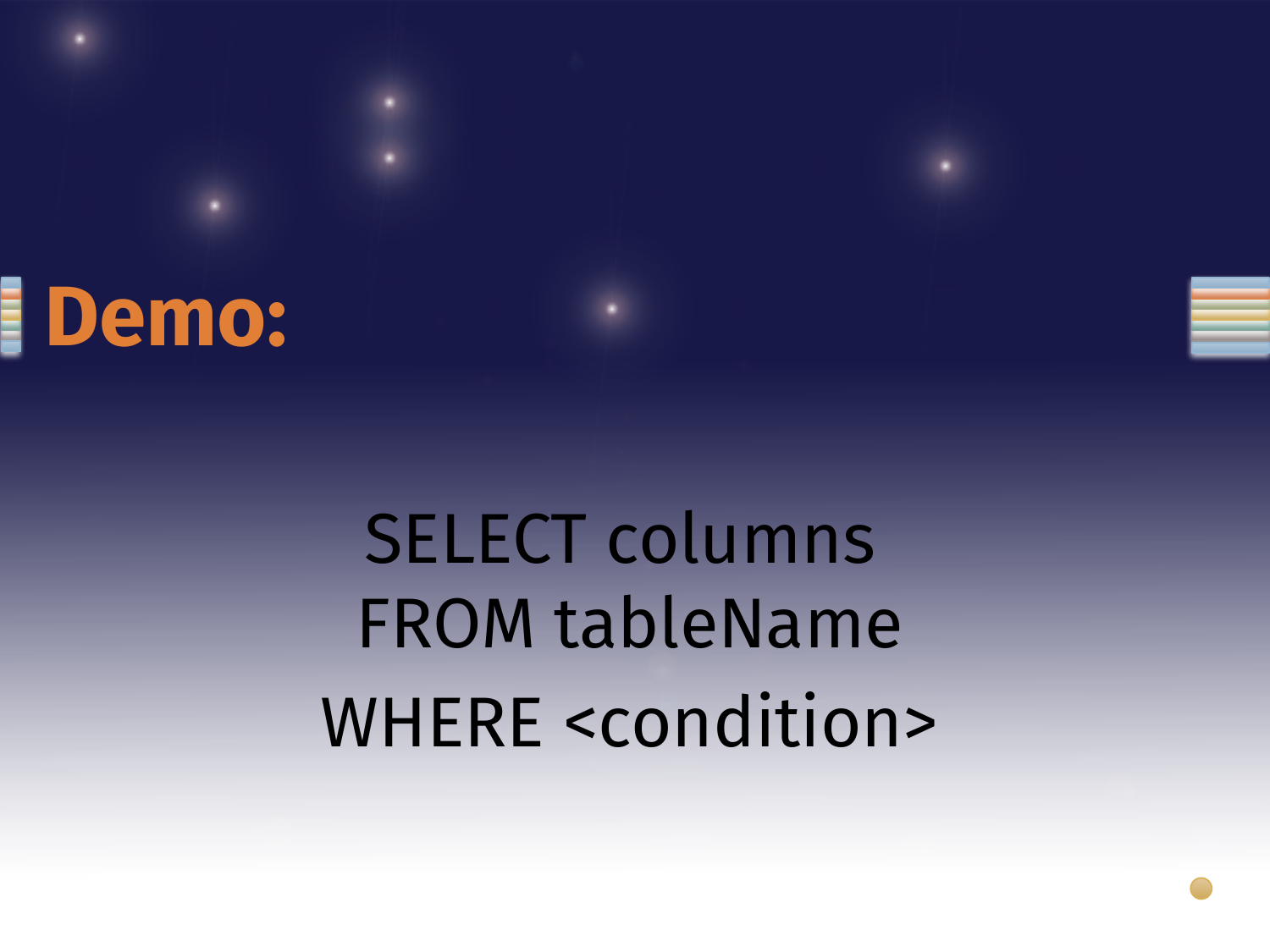

# Demo:

SELECT columns
FROM tableName
WHERE <condition>